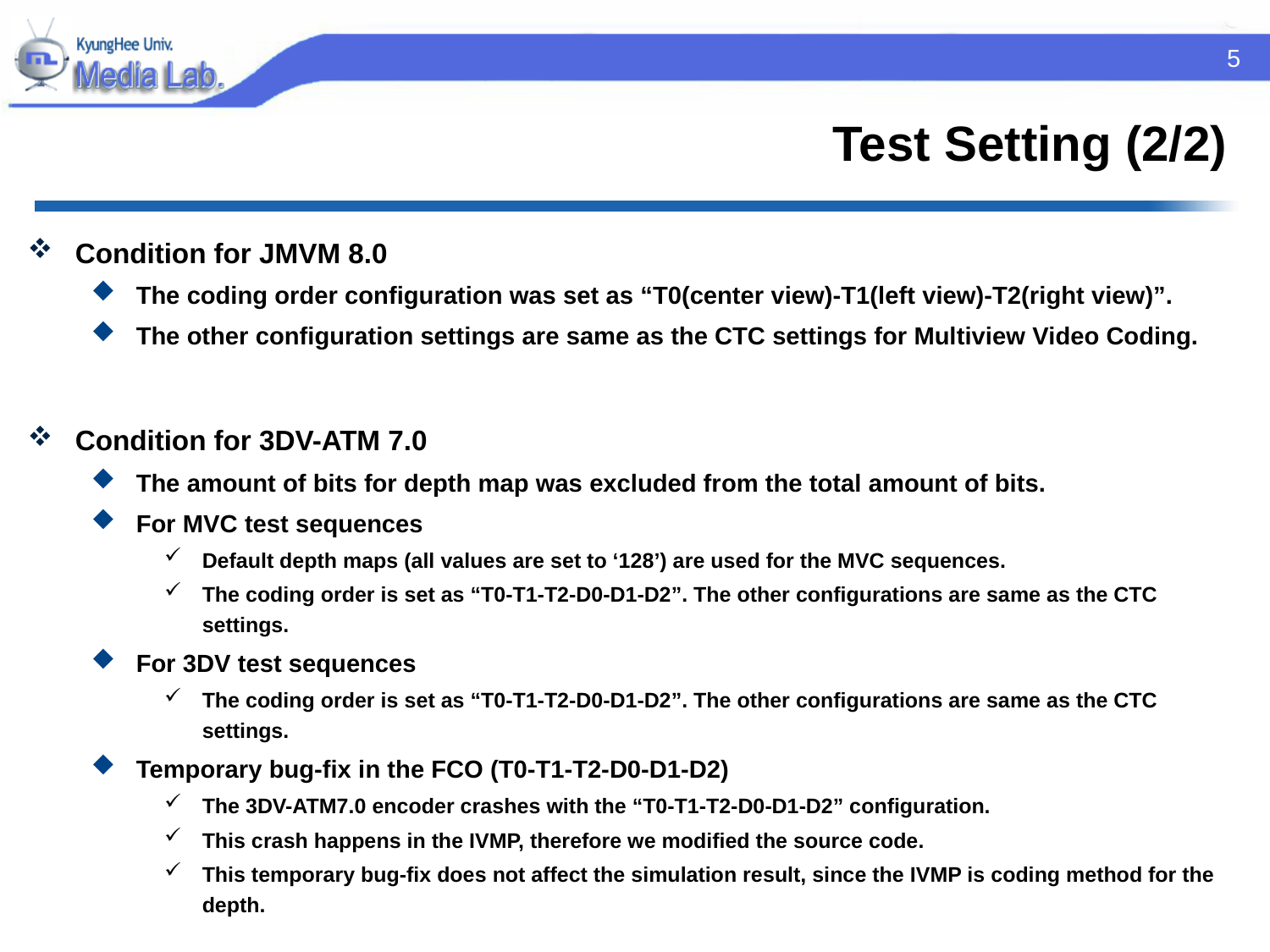

5
# Test Setting (2/2)
Condition for JMVM 8.0
The coding order configuration was set as “T0(center view)-T1(left view)-T2(right view)”.
The other configuration settings are same as the CTC settings for Multiview Video Coding.

Condition for 3DV-ATM 7.0
The amount of bits for depth map was excluded from the total amount of bits.
For MVC test sequences
Default depth maps (all values are set to ‘128’) are used for the MVC sequences.
The coding order is set as “T0-T1-T2-D0-D1-D2”. The other configurations are same as the CTC settings.
For 3DV test sequences
The coding order is set as “T0-T1-T2-D0-D1-D2”. The other configurations are same as the CTC settings.
Temporary bug-fix in the FCO (T0-T1-T2-D0-D1-D2)
The 3DV-ATM7.0 encoder crashes with the “T0-T1-T2-D0-D1-D2” configuration.
This crash happens in the IVMP, therefore we modified the source code.
This temporary bug-fix does not affect the simulation result, since the IVMP is coding method for the depth.